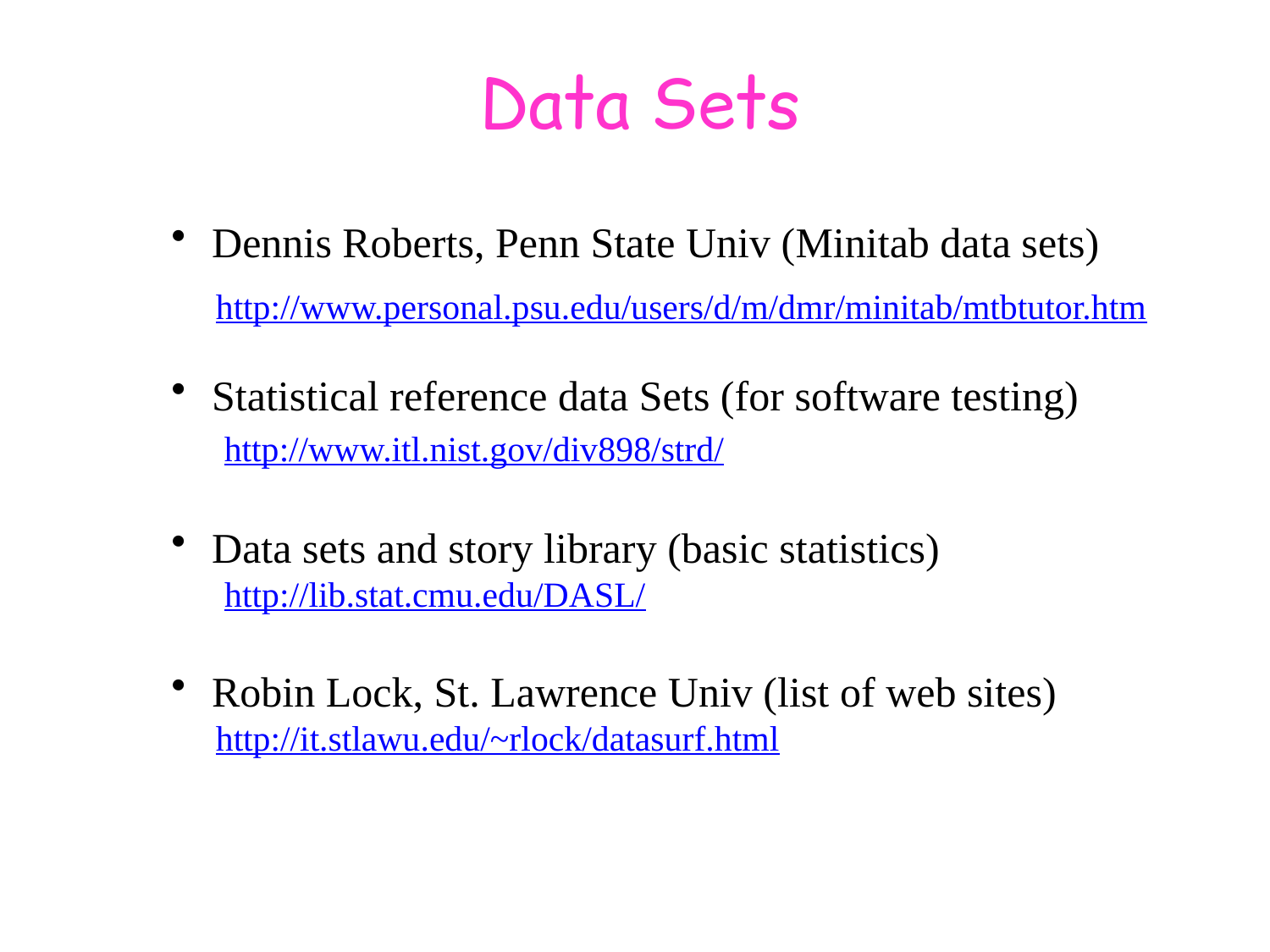

# Data Sets

 Dennis Roberts, Penn State Univ (Minitab data sets)
     http://www.personal.psu.edu/users/d/m/dmr/minitab/mtbtutor.htm

 Statistical reference data Sets (for software testing)
     http://www.itl.nist.gov/div898/strd/

 Data sets and story library (basic statistics)
      http://lib.stat.cmu.edu/DASL/

 Robin Lock, St. Lawrence Univ (list of web sites)
     http://it.stlawu.edu/~rlock/datasurf.html